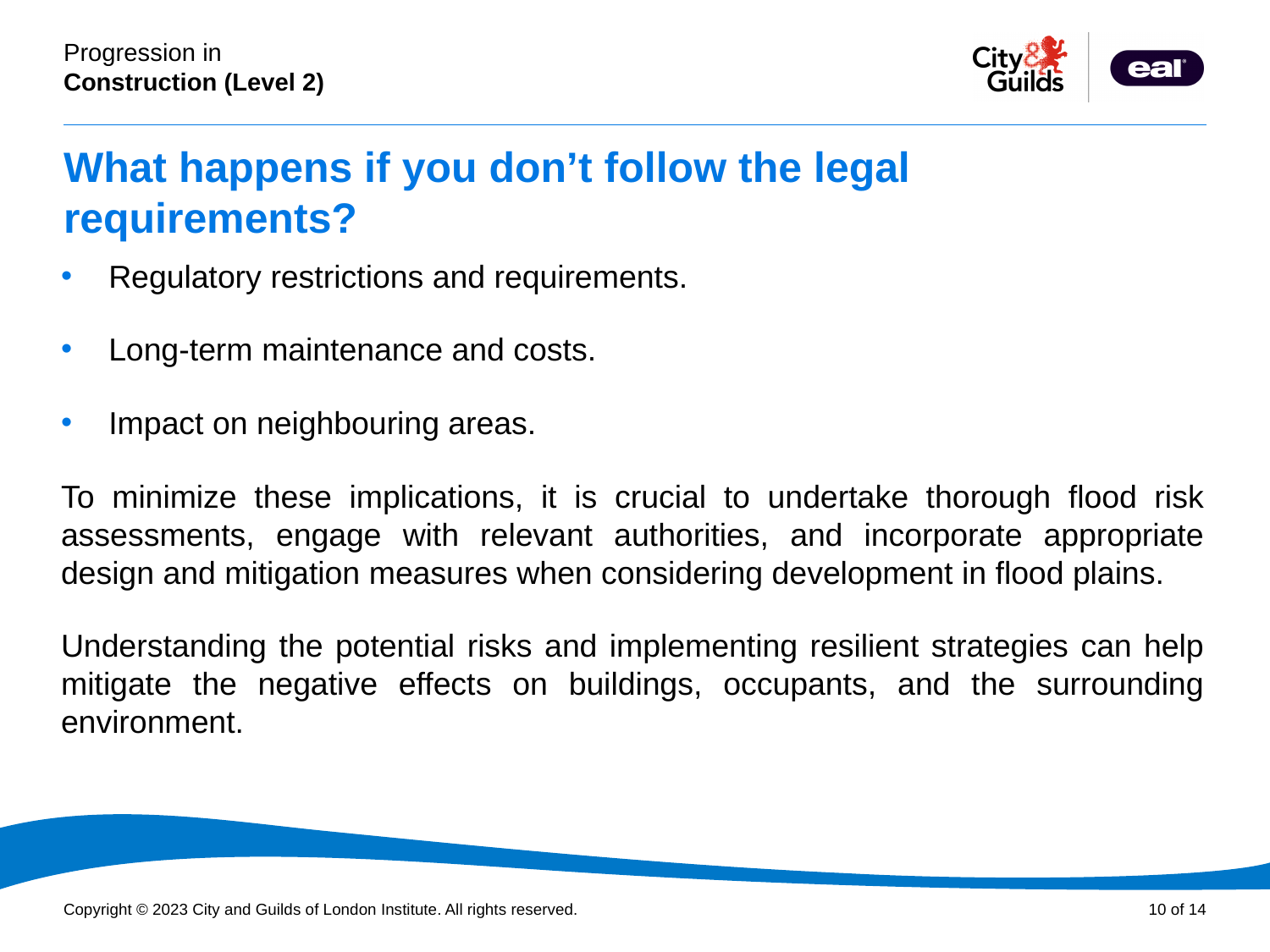

# What happens if you don’t follow the legal requirements?
Regulatory restrictions and requirements.
Long-term maintenance and costs.
Impact on neighbouring areas.
To minimize these implications, it is crucial to undertake thorough flood risk assessments, engage with relevant authorities, and incorporate appropriate design and mitigation measures when considering development in flood plains.
Understanding the potential risks and implementing resilient strategies can help mitigate the negative effects on buildings, occupants, and the surrounding environment.